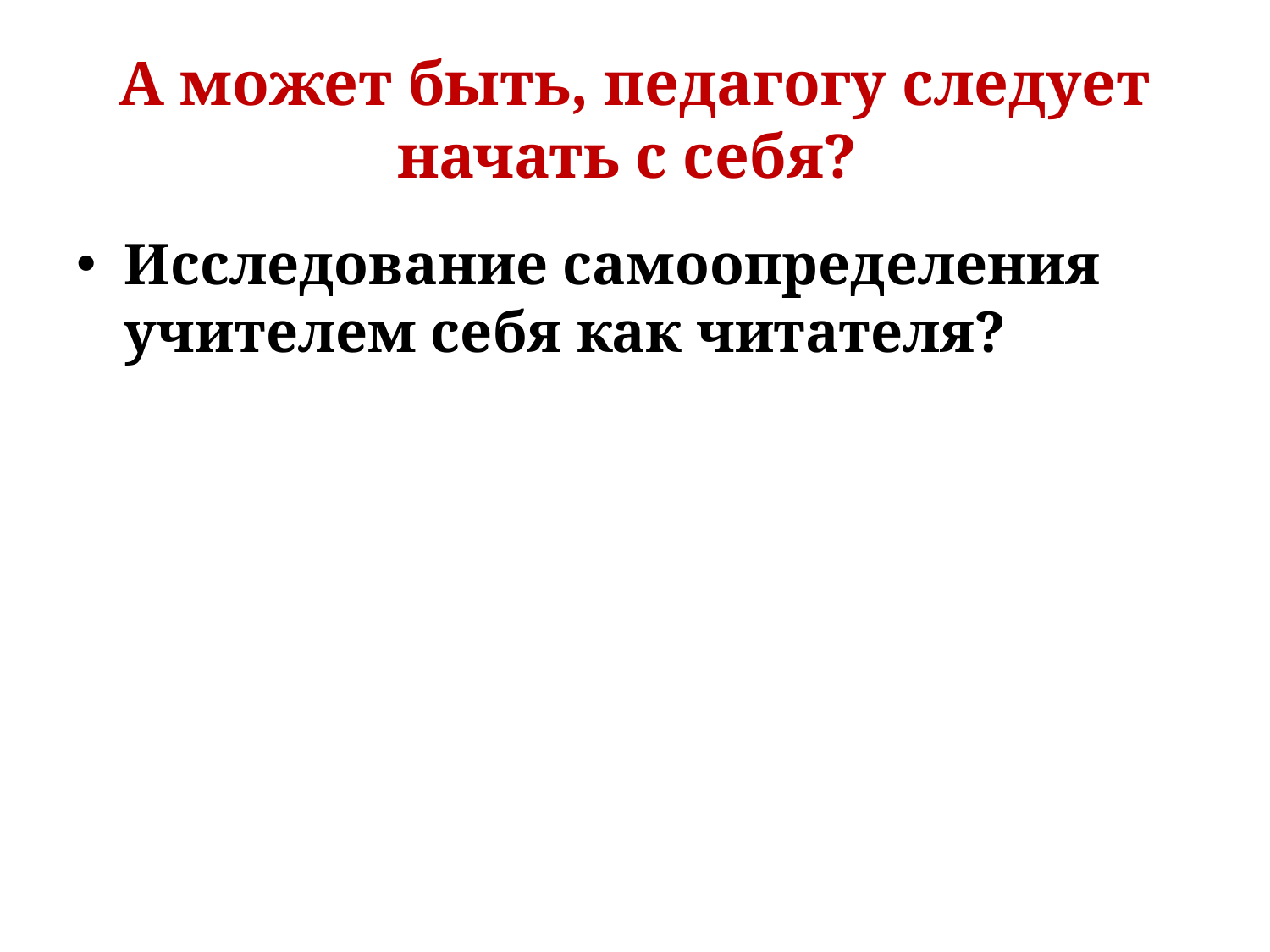

# А может быть, педагогу следует начать с себя?
Исследование самоопределения учителем себя как читателя?